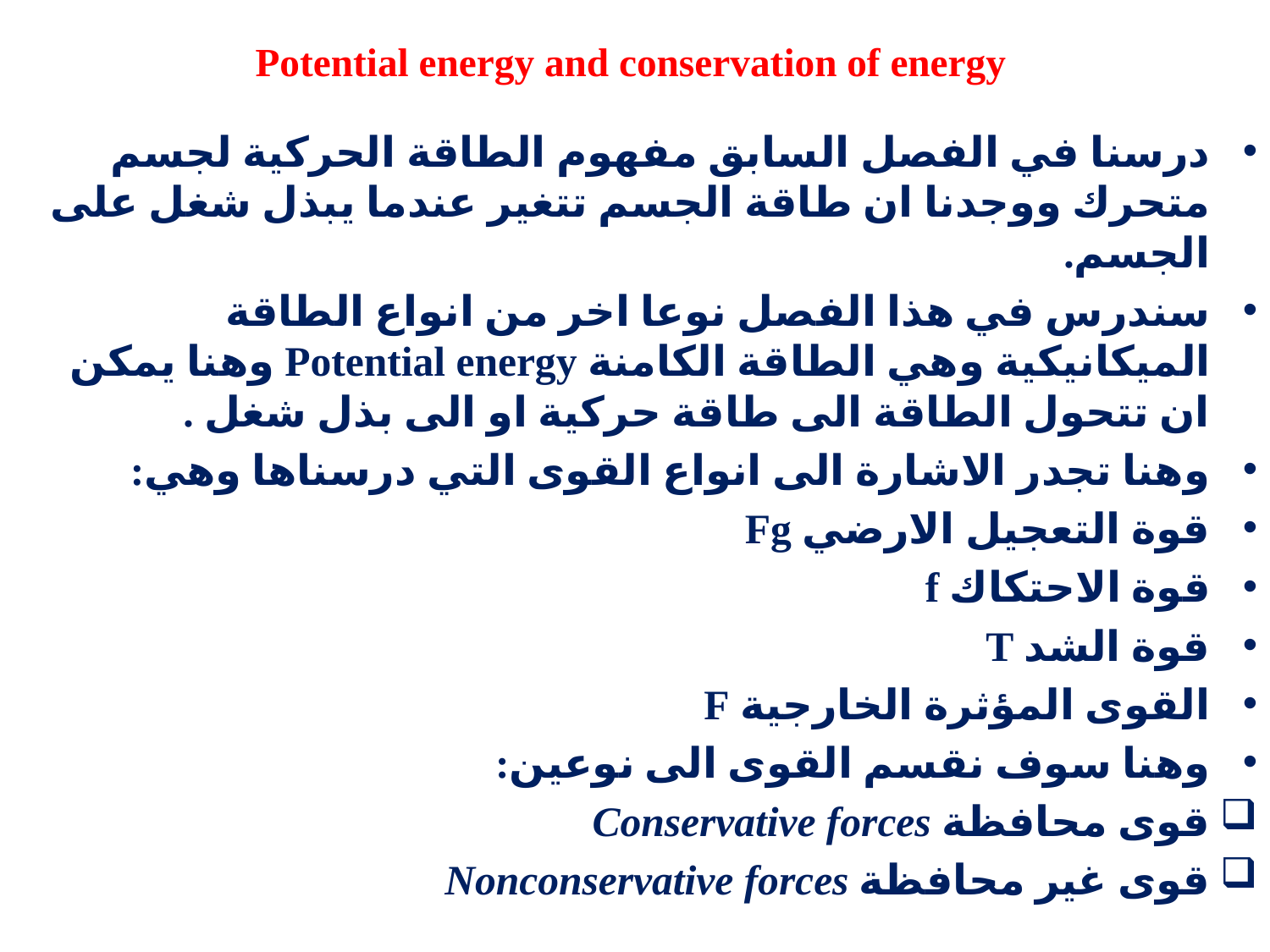

# Potential energy and conservation of energy
درسنا في الفصل السابق مفهوم الطاقة الحركية لجسم متحرك ووجدنا ان طاقة الجسم تتغير عندما يبذل شغل على الجسم.
سندرس في هذا الفصل نوعا اخر من انواع الطاقة الميكانيكية وهي الطاقة الكامنة Potential energy وهنا يمكن ان تتحول الطاقة الى طاقة حركية او الى بذل شغل .
وهنا تجدر الاشارة الى انواع القوى التي درسناها وهي:
قوة التعجيل الارضي Fg
قوة الاحتكاك f
قوة الشد T
القوى المؤثرة الخارجية F
وهنا سوف نقسم القوى الى نوعين:
قوى محافظة Conservative forces
قوى غير محافظة Nonconservative forces